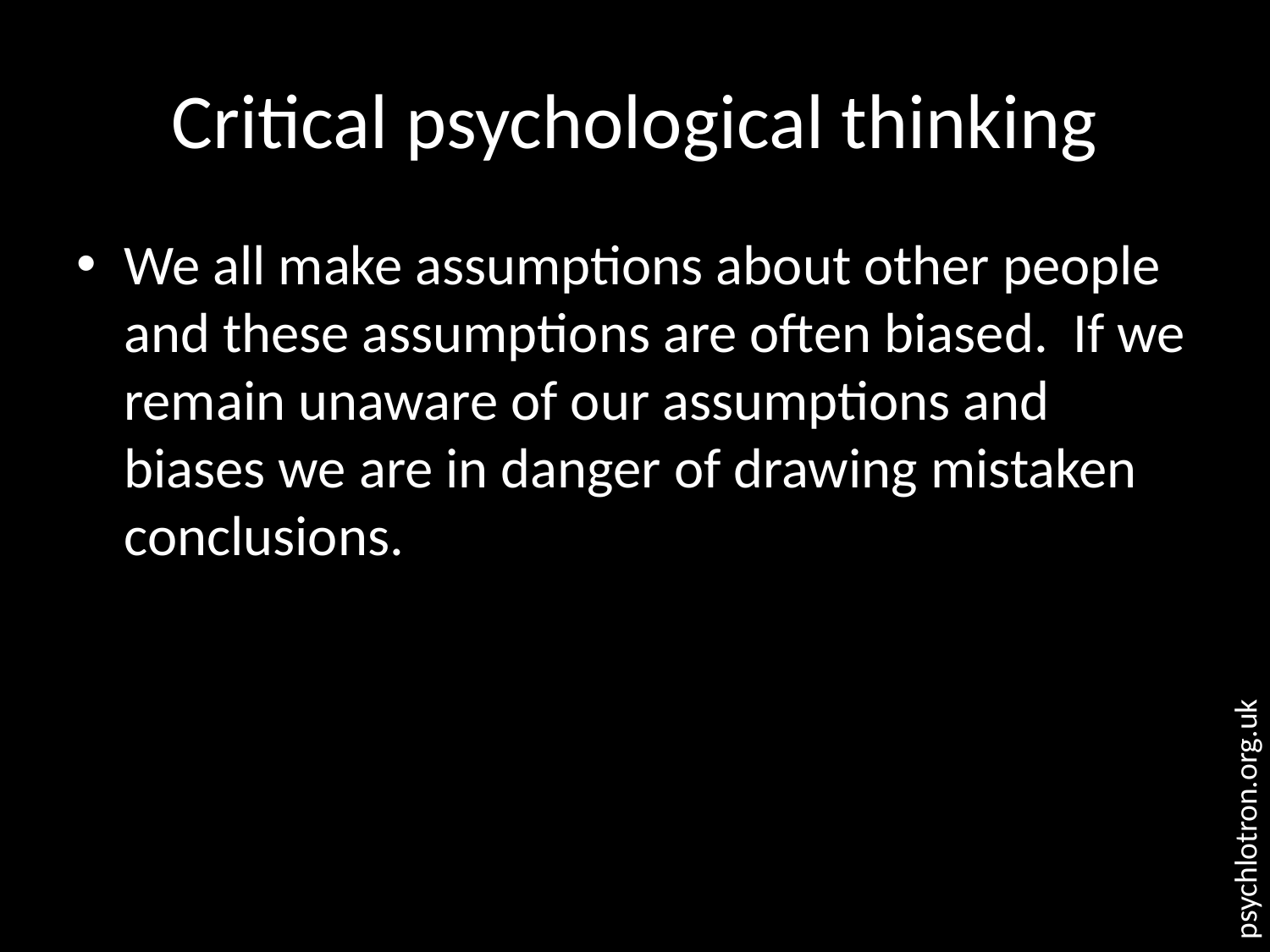

# Critical psychological thinking
We all make assumptions about other people and these assumptions are often biased.  If we remain unaware of our assumptions and biases we are in danger of drawing mistaken conclusions.